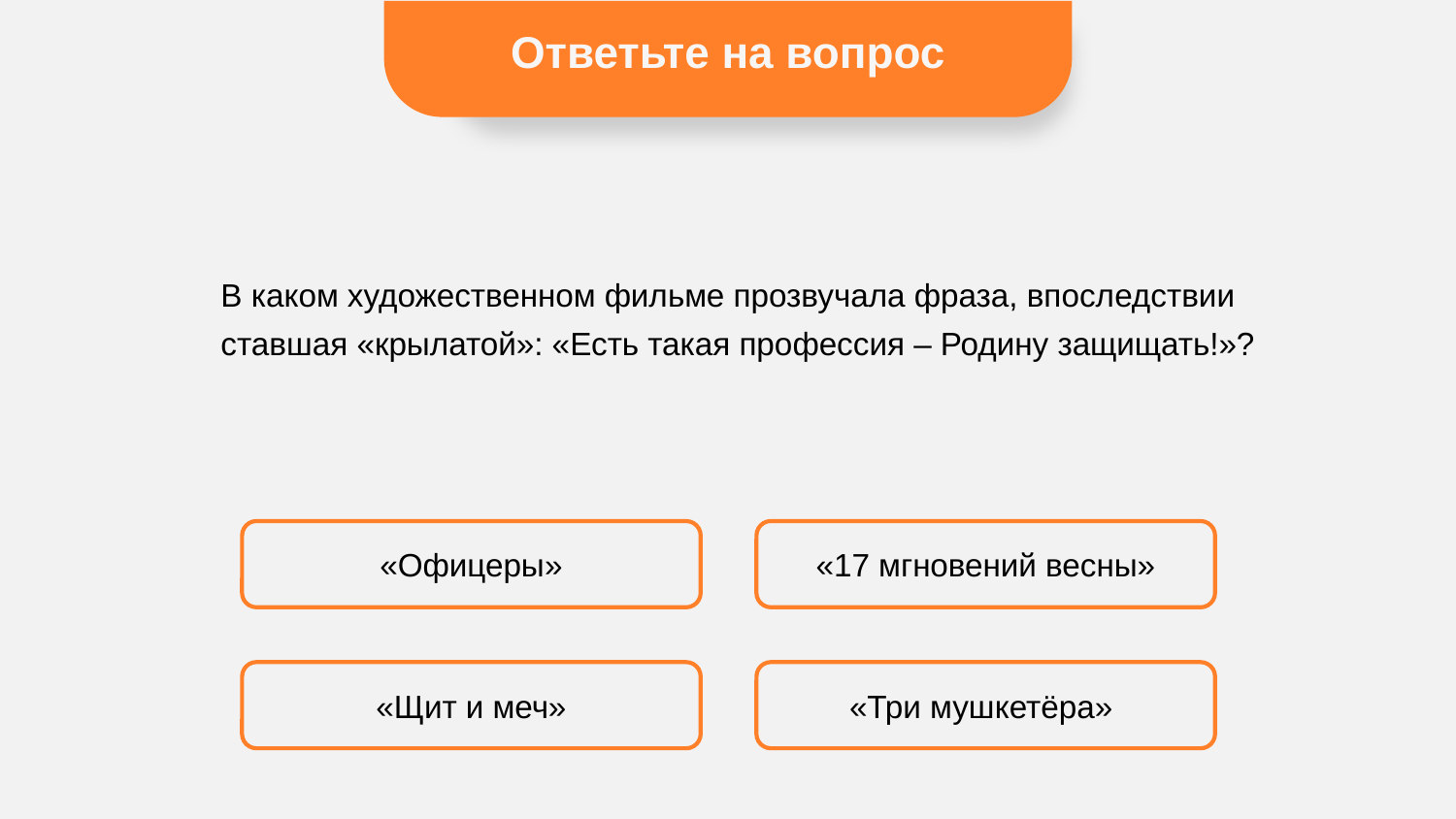

Ответьте на вопрос
В каком художественном фильме прозвучала фраза, впоследствии ставшая «крылатой»: «Есть такая профессия – Родину защищать!»?
«Офицеры»
«17 мгновений весны»
«Щит и меч»
«Три мушкетёра»